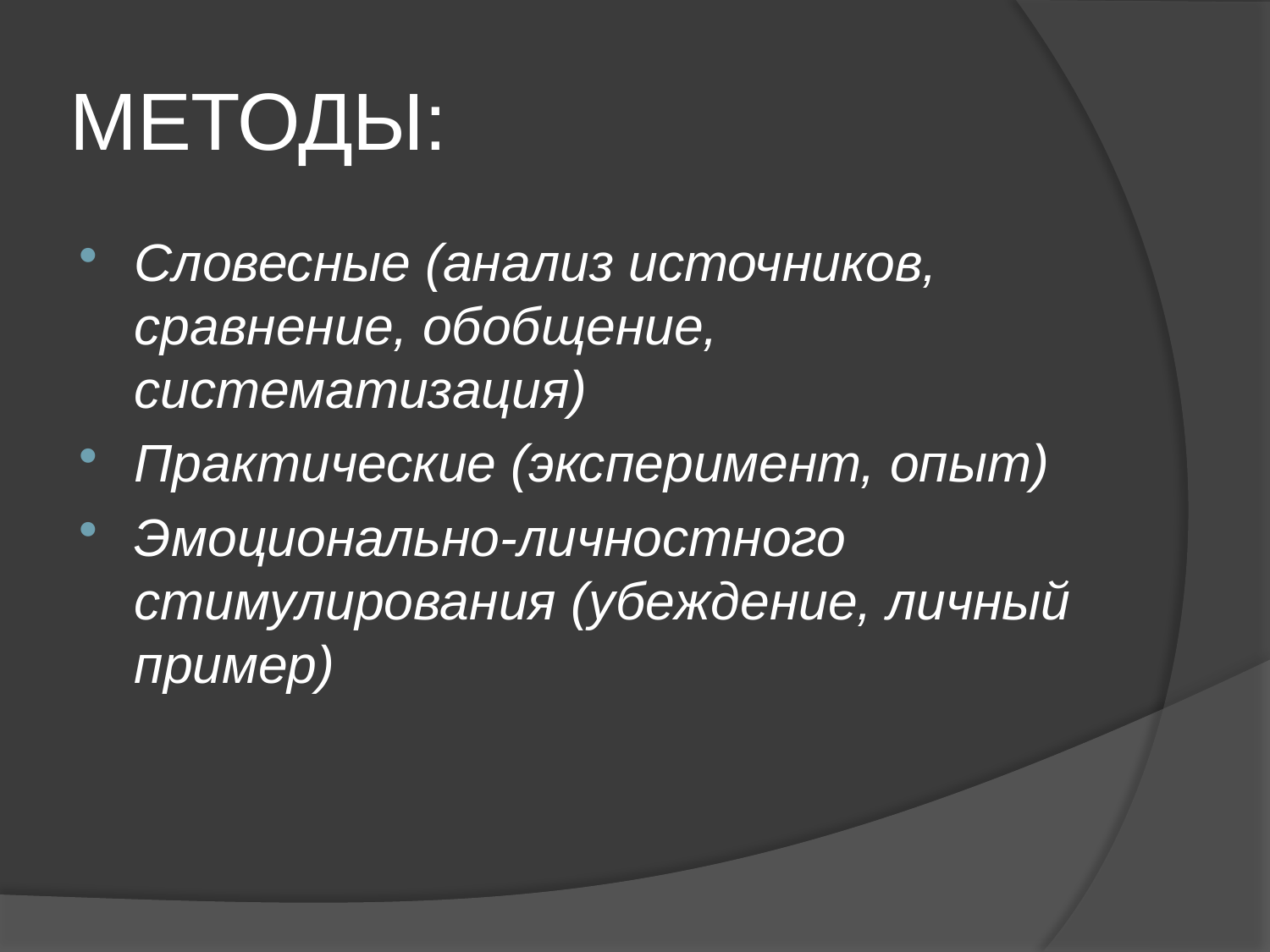

# МЕТОДЫ:
Словесные (анализ источников, сравнение, обобщение, систематизация)
Практические (эксперимент, опыт)
Эмоционально-личностного стимулирования (убеждение, личный пример)